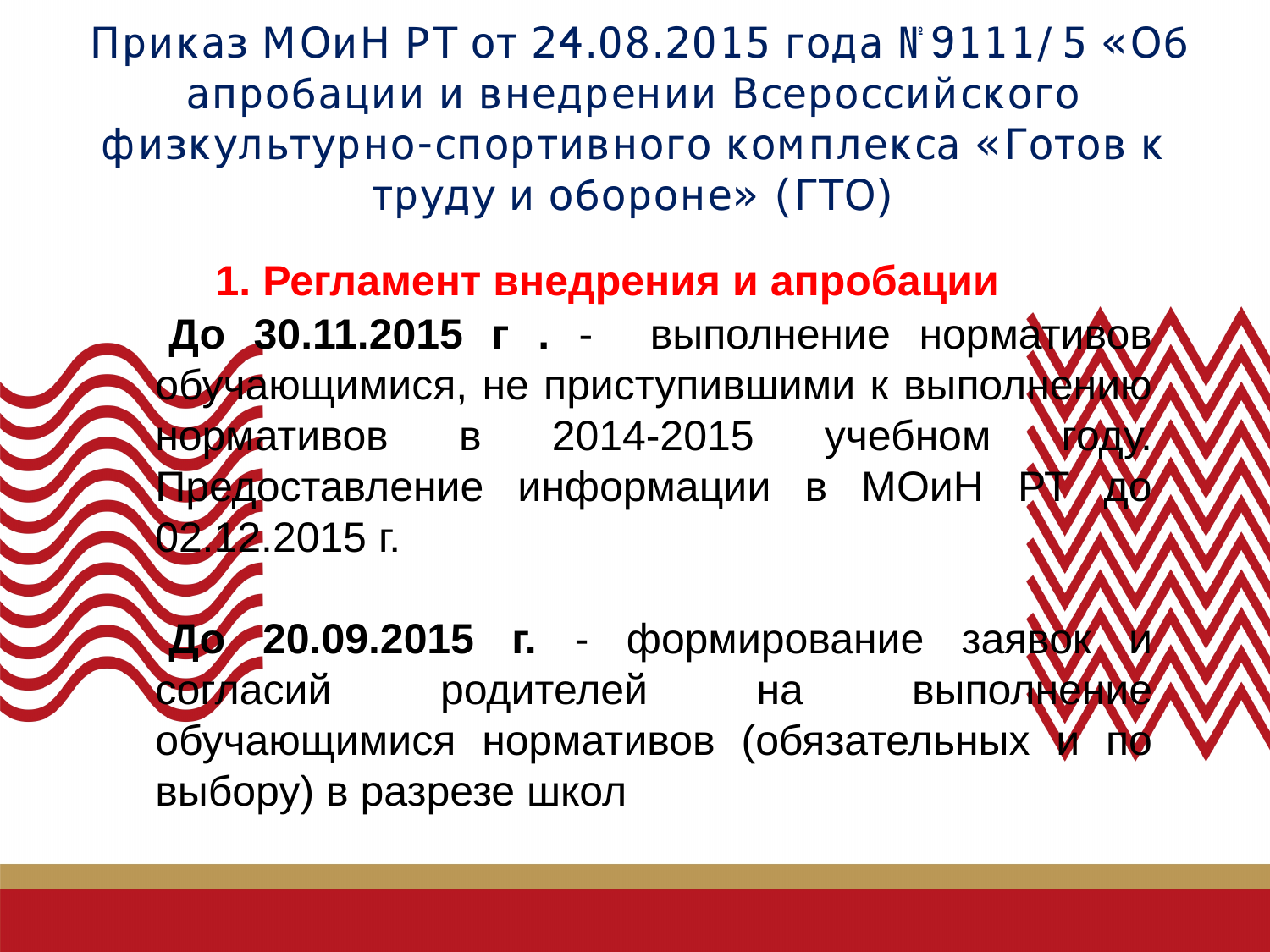

# Приказ МОиН РТ от 24.08.2015 года №9111/5 «Об апробации и внедрении Всероссийского физкультурно-спортивного комплекса «Готов к труду и обороне» (ГТО)
 1. Регламент внедрения и апробации
До 30.11.2015 г . -  выполнение нормативов обучающимися, не приступившими к выполнению нормативов в 2014-2015 учебном году. Предоставление информации в МОиН РТ до 02.12.2015 г.

До 20.09.2015 г. - формирование заявок и согласий родителей на выполнение обучающимися нормативов (обязательных и по выбору) в разрезе школ